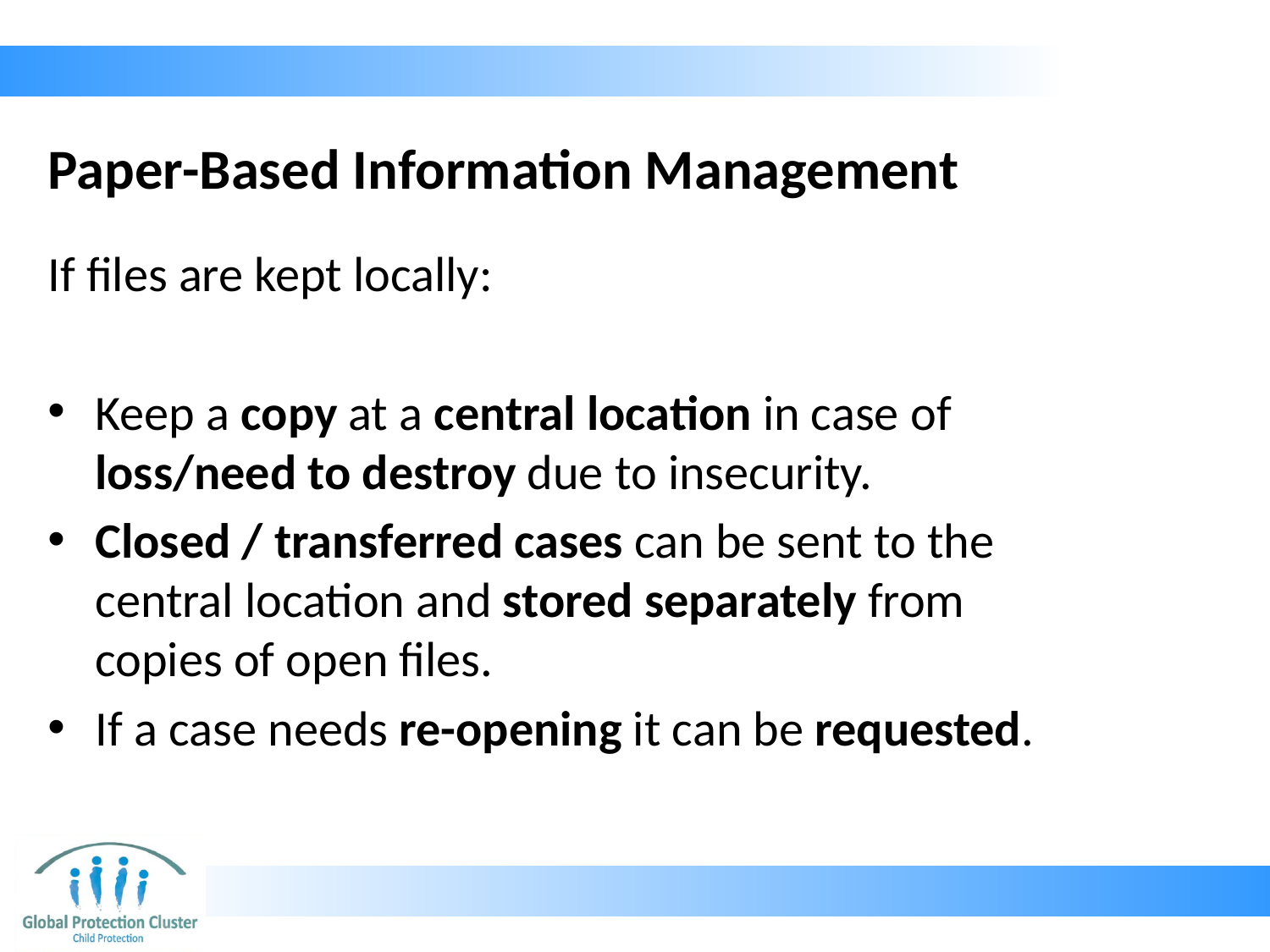

# Paper-Based Information Management
If files are kept locally:

Keep a copy at a central location in case of loss/need to destroy due to insecurity.
Closed / transferred cases can be sent to the central location and stored separately from copies of open files.
If a case needs re-opening it can be requested.